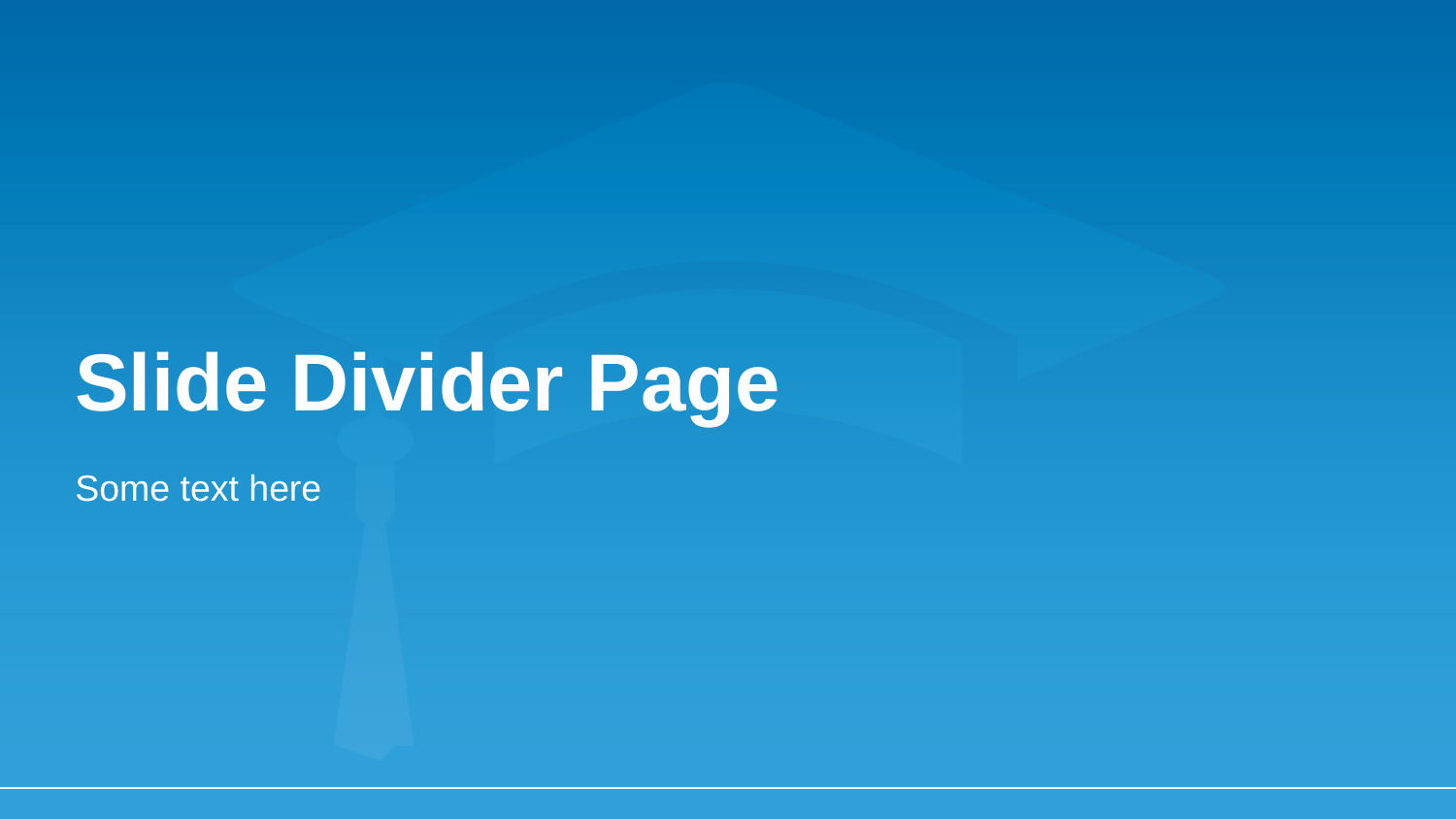

# Slide Divider Page
Some text here